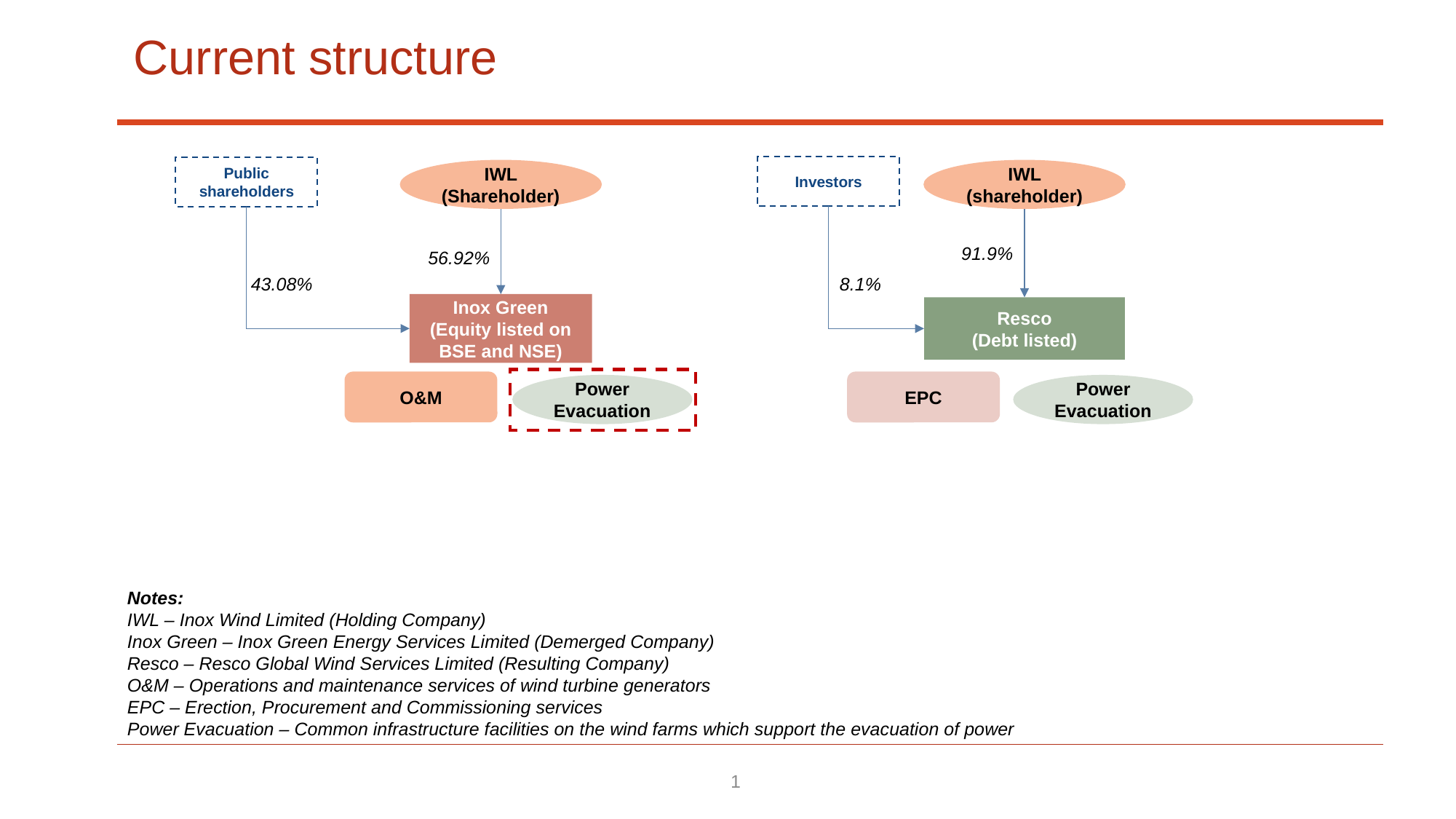

# Current structure
Investors
Public shareholders
IWL (Shareholder)
IWL (shareholder)
91.9%
56.92%
43.08%
8.1%
Inox Green
(Equity listed on BSE and NSE)
Resco
(Debt listed)

O&M
EPC
Power Evacuation
Power Evacuation
Notes:
IWL – Inox Wind Limited (Holding Company)
Inox Green – Inox Green Energy Services Limited (Demerged Company)
Resco – Resco Global Wind Services Limited (Resulting Company)
O&M – Operations and maintenance services of wind turbine generators
EPC – Erection, Procurement and Commissioning services
Power Evacuation – Common infrastructure facilities on the wind farms which support the evacuation of power
1